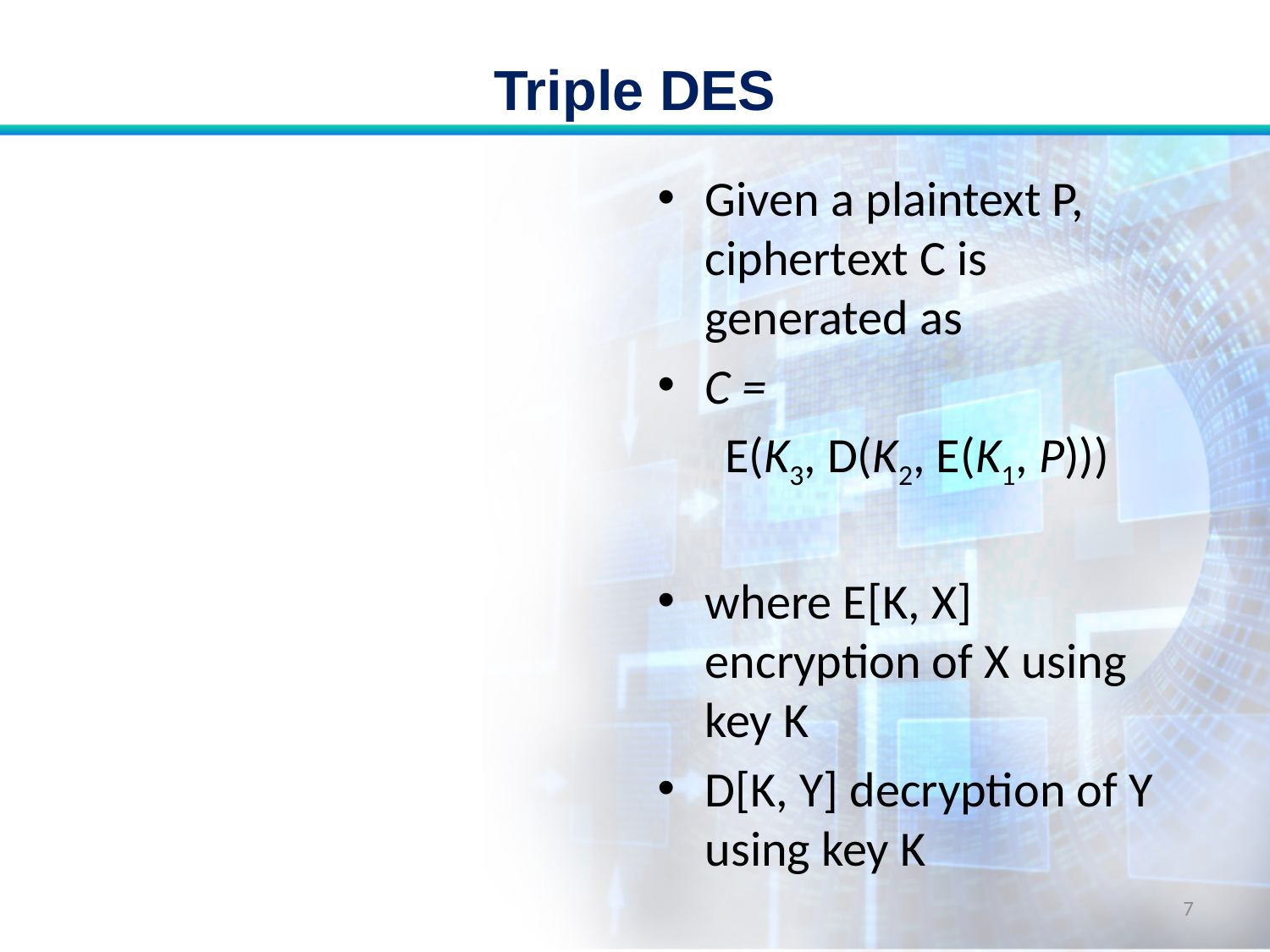

# Triple DES
Given a plaintext P, ciphertext C is generated as
C =
      E(K3, D(K2, E(K1, P)))

where E[K, X] encryption of X using key K
D[K, Y] decryption of Y using key K

7